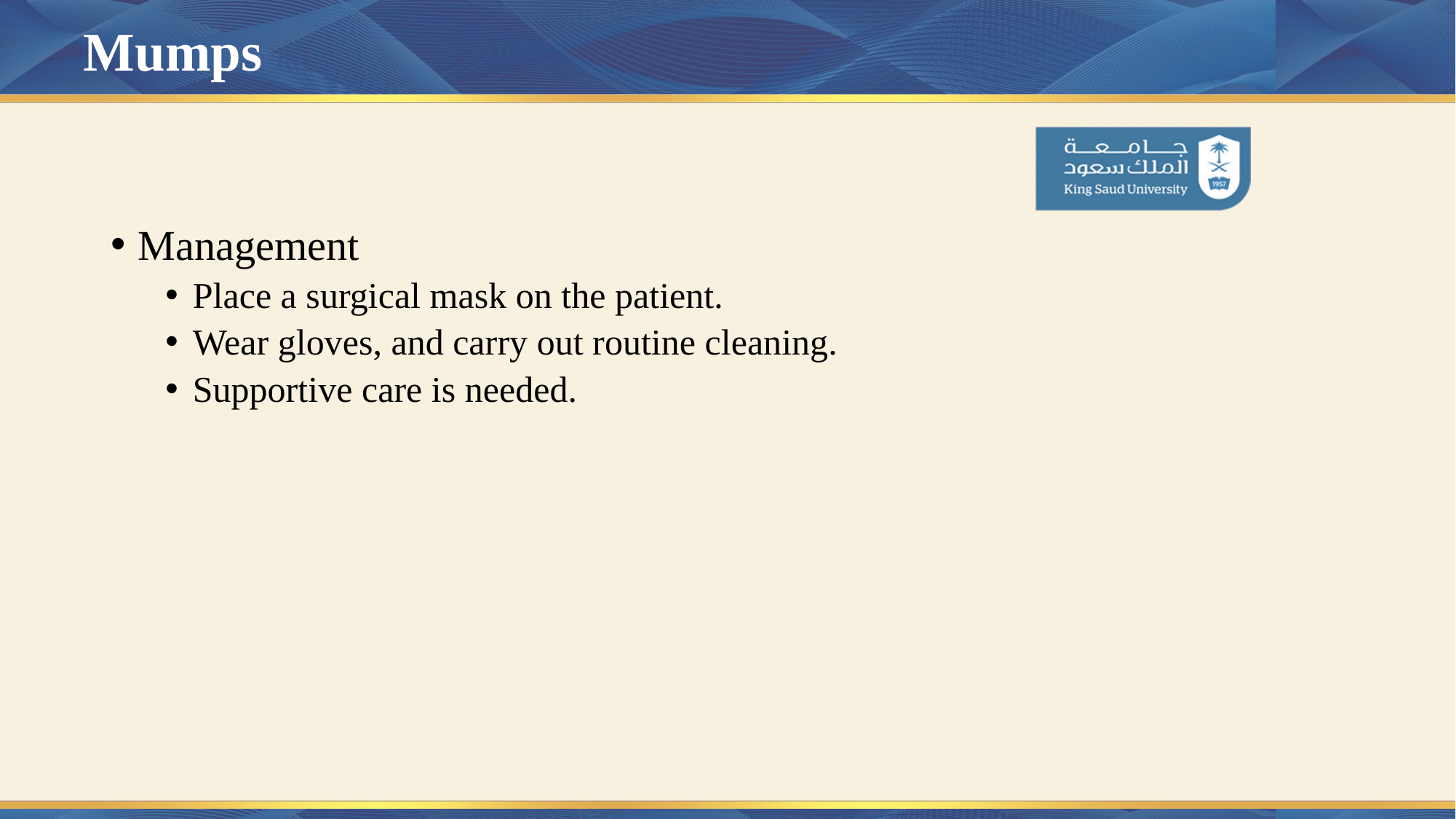

# Mumps
Management
Place a surgical mask on the patient.
Wear gloves, and carry out routine cleaning.
Supportive care is needed.